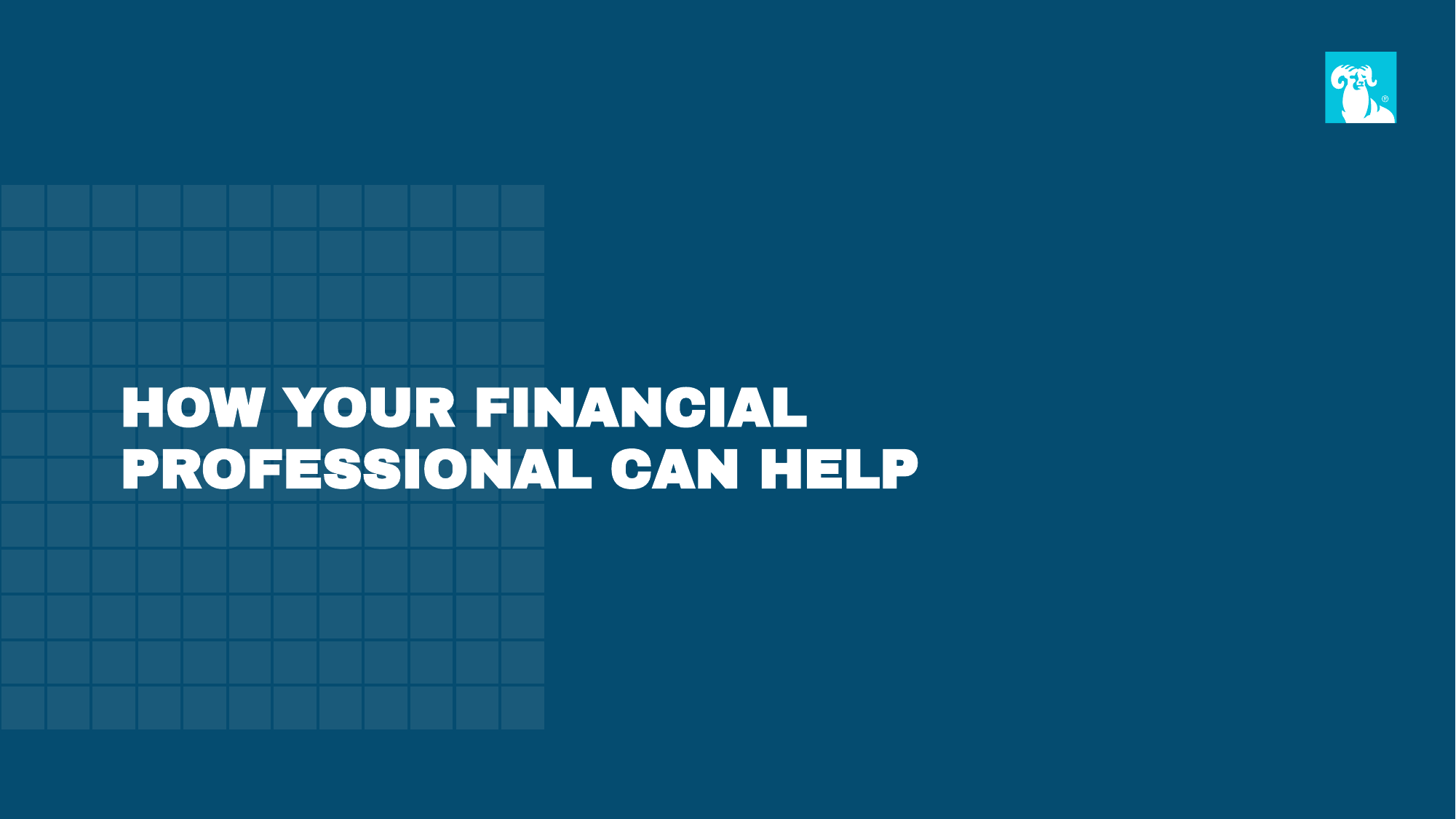

# How your FINANCIAL PROFESSIONAL can help